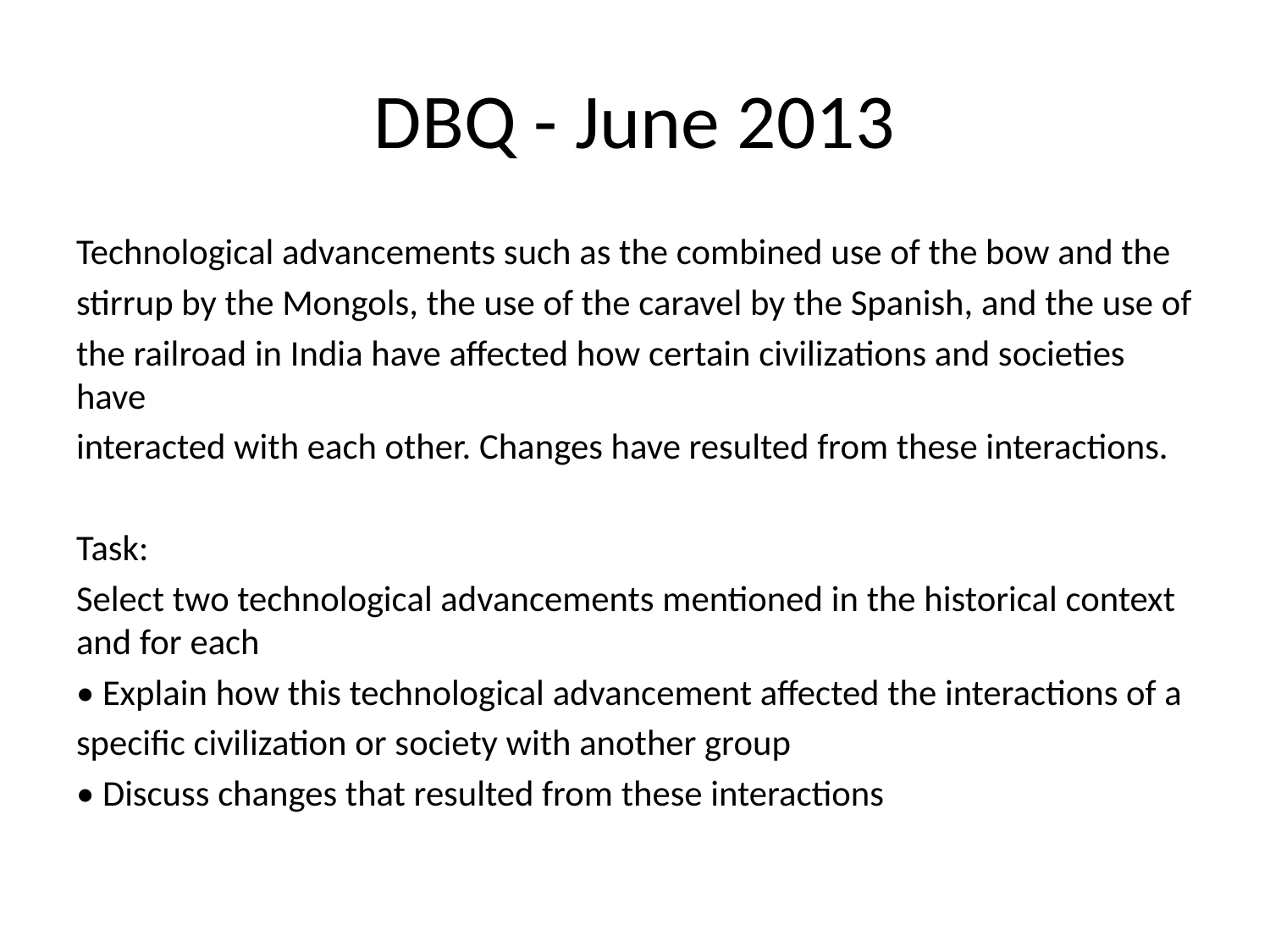

# DBQ - June 2013
Technological advancements such as the combined use of the bow and the
stirrup by the Mongols, the use of the caravel by the Spanish, and the use of
the railroad in India have affected how certain civilizations and societies have
interacted with each other. Changes have resulted from these interactions.

Task:
Select two technological advancements mentioned in the historical context and for each
• Explain how this technological advancement affected the interactions of a
specific civilization or society with another group
• Discuss changes that resulted from these interactions